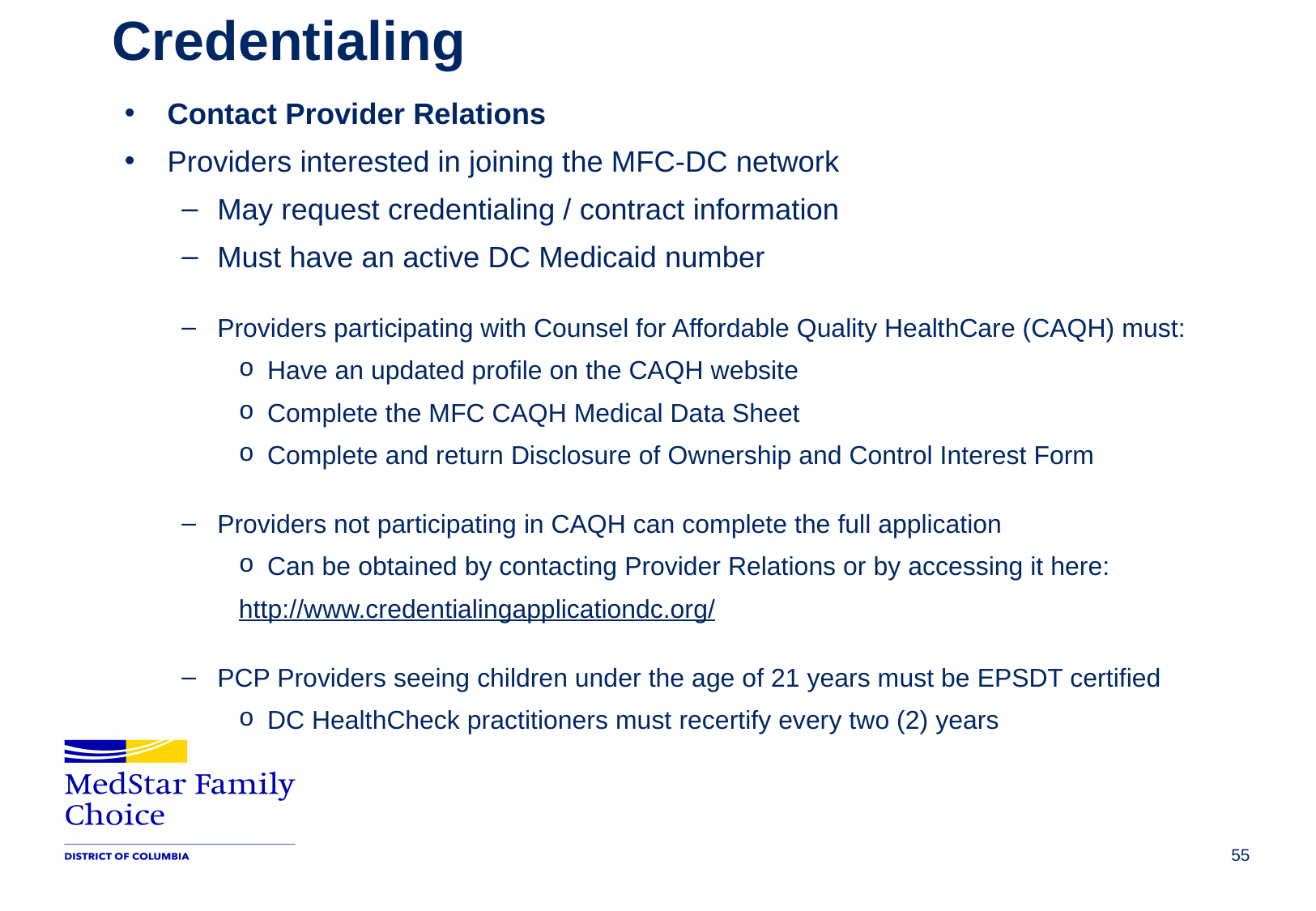

# Credentialing
Contact Provider Relations
Providers interested in joining the MFC-DC network
May request credentialing / contract information
Must have an active DC Medicaid number

Providers participating with Counsel for Affordable Quality HealthCare (CAQH) must:
Have an updated profile on the CAQH website
Complete the MFC CAQH Medical Data Sheet
Complete and return Disclosure of Ownership and Control Interest Form

Providers not participating in CAQH can complete the full application
Can be obtained by contacting Provider Relations or by accessing it here:
http://www.credentialingapplicationdc.org/

PCP Providers seeing children under the age of 21 years must be EPSDT certified
DC HealthCheck practitioners must recertify every two (2) years